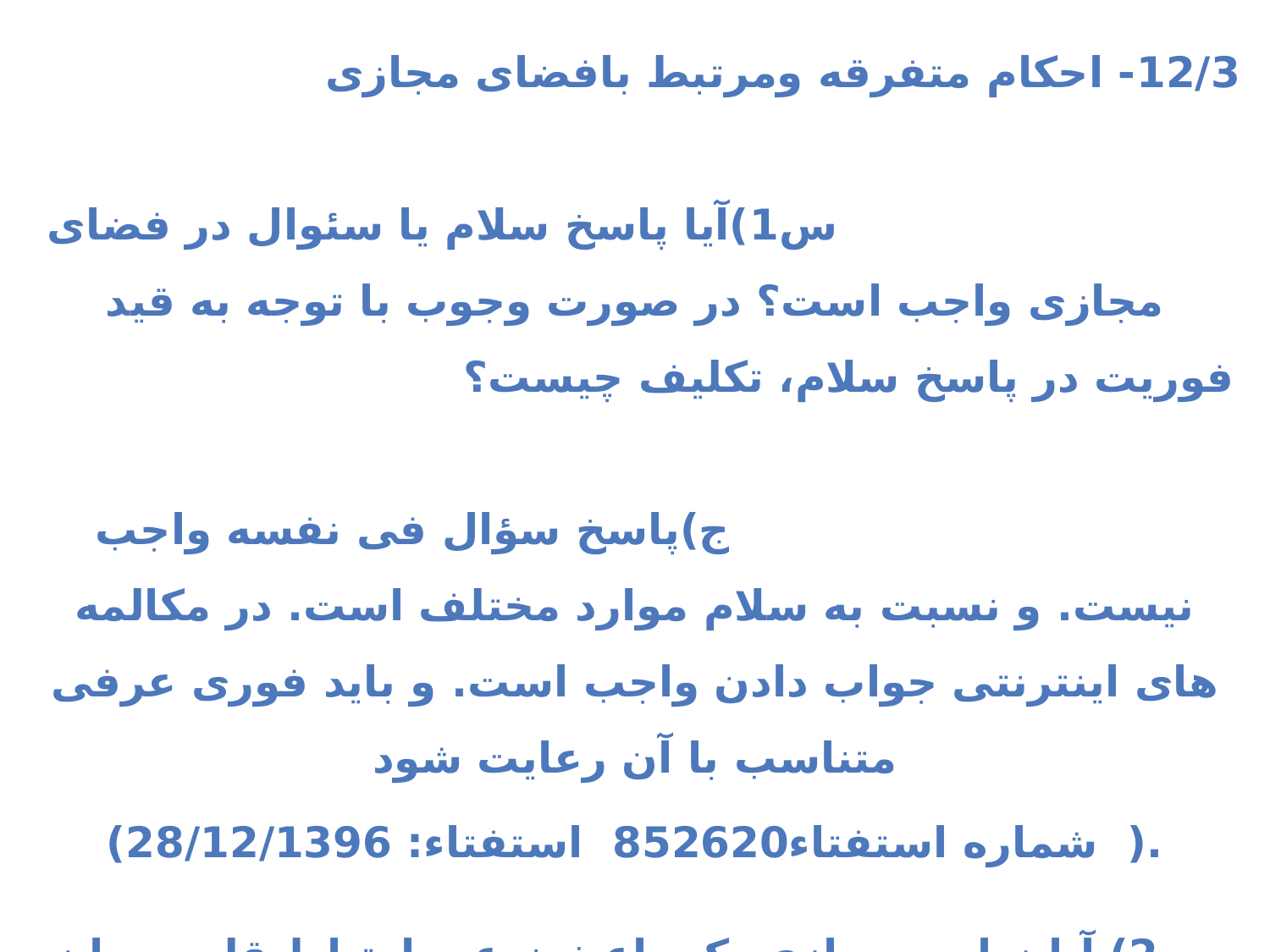

12/3- احکام متفرقه ومرتبط بافضای مجازی                                                                                                                                 س1)آیا پاسخ سلام یا سئوال در فضای مجازی واجب است؟ در صورت وجوب با توجه به قید فوریت در پاسخ سلام، تکلیف چیست؟                                                                                                                                              ج)پاسخ سؤال فی نفسه واجب نیست. و نسبت به سلام موارد مختلف است. در مکالمه های اینترنتی جواب دادن واجب است. و باید فوری عرفی متناسب با آن رعایت شود
.(  شماره استفتاء852620  استفتاء: 28/12/1396)

س2) آیا زیارت مجازی، که باعث نوعی ارتباط قلبی میان کاربر و امام معصوم علیه السلام می شود، کارصحیحی است؟ آیاثوابی دارد؟                                                                                                                                           ج)اظهار مودت به پیشگاه مقدس معصوم (علیه السلام) از این طریق حکم زیارت از راه دور را دارد،و امید ثواب می رود.
 ( شماره استفتاء: 520444    تاریخ استفتاء: 14/12/1393)